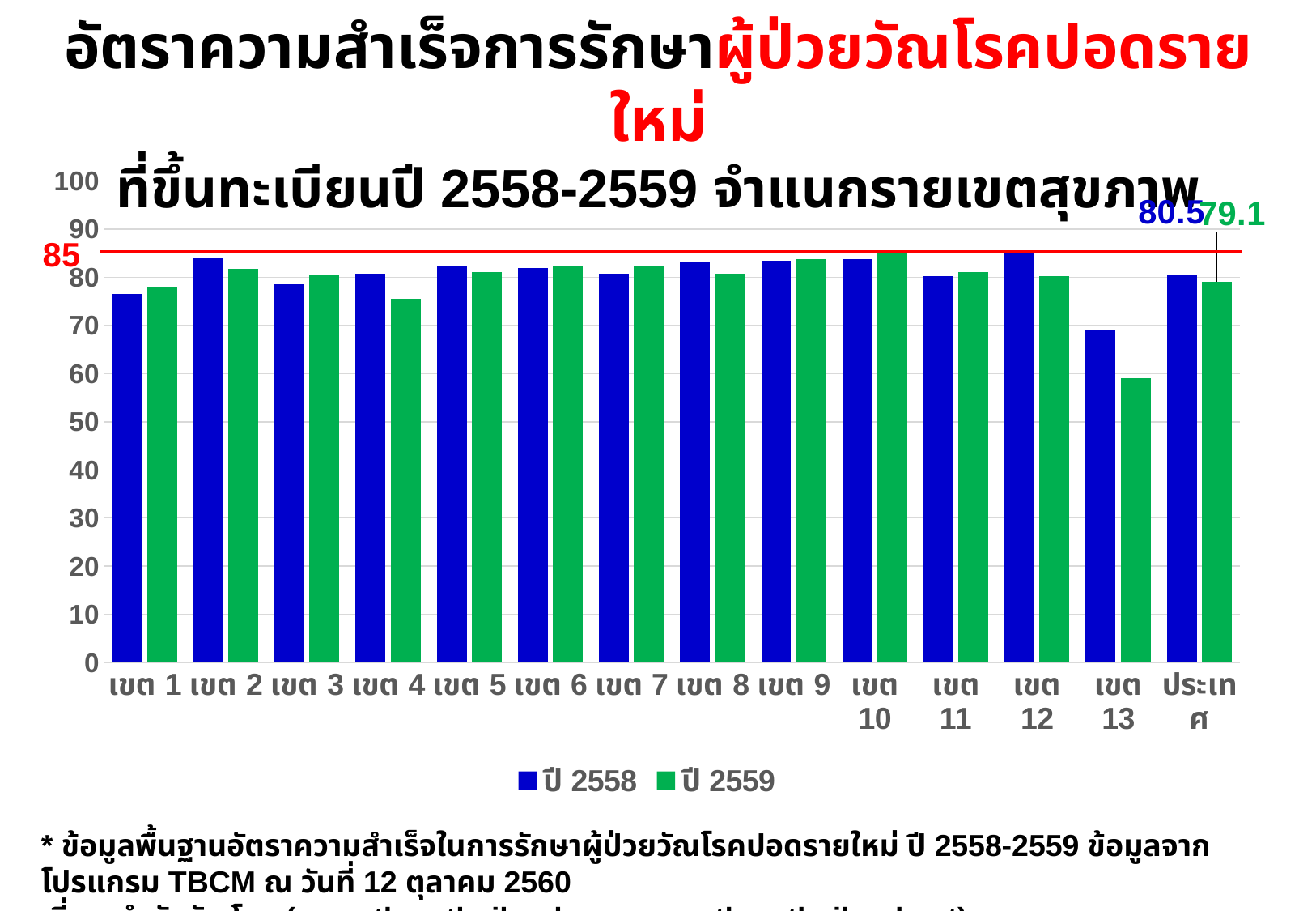

อัตราความสำเร็จการรักษาผู้ป่วยวัณโรคปอดรายใหม่
ที่ขึ้นทะเบียนปี 2558-2559 จำแนกรายเขตสุขภาพ

### Chart

| Category |  |  |
|---|---|---|
| เขต 1 | 76.6 | 78.0 |
| เขต 2 | 83.9 | 81.7 |
| เขต 3 | 78.6 | 80.5 |
| เขต 4 | 80.8 | 75.6 |
| เขต 5 | 82.3 | 81.1 |
| เขต 6 | 81.9 | 82.4 |
| เขต 7 | 80.8 | 82.3 |
| เขต 8 | 83.2 | 80.8 |
| เขต 9 | 83.5 | 83.8 |
| เขต 10 | 83.7 | 85.1 |
| เขต 11 | 80.3 | 81.1 |
| เขต 12 | 84.9 | 80.3 |
| เขต 13 | 68.9 | 59.0 |
| ประเทศ | 80.5 | 79.1 |
85
* ข้อมูลพื้นฐานอัตราความสำเร็จในการรักษาผู้ป่วยวัณโรคปอดรายใหม่ ปี 2558-2559 ข้อมูลจากโปรแกรม TBCM ณ วันที่ 12 ตุลาคม 2560
 ที่มา  สำนักวัณโรค (www.tbcmthailand.org, www.tbcmthailand.net)